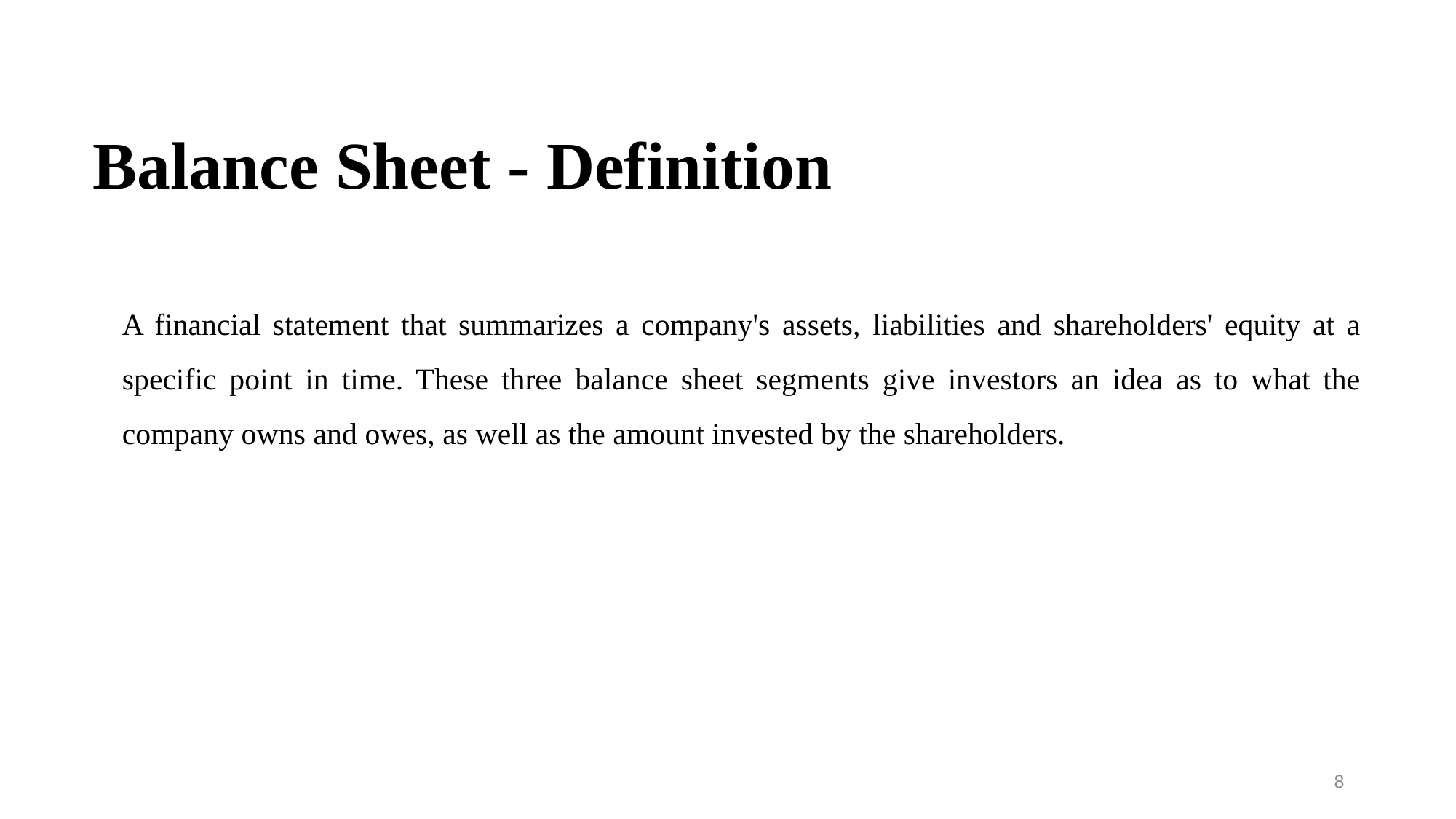

# Balance Sheet - Definition
A financial statement that summarizes a company's assets, liabilities and shareholders' equity at a specific point in time. These three balance sheet segments give investors an idea as to what the company owns and owes, as well as the amount invested by the shareholders.
8